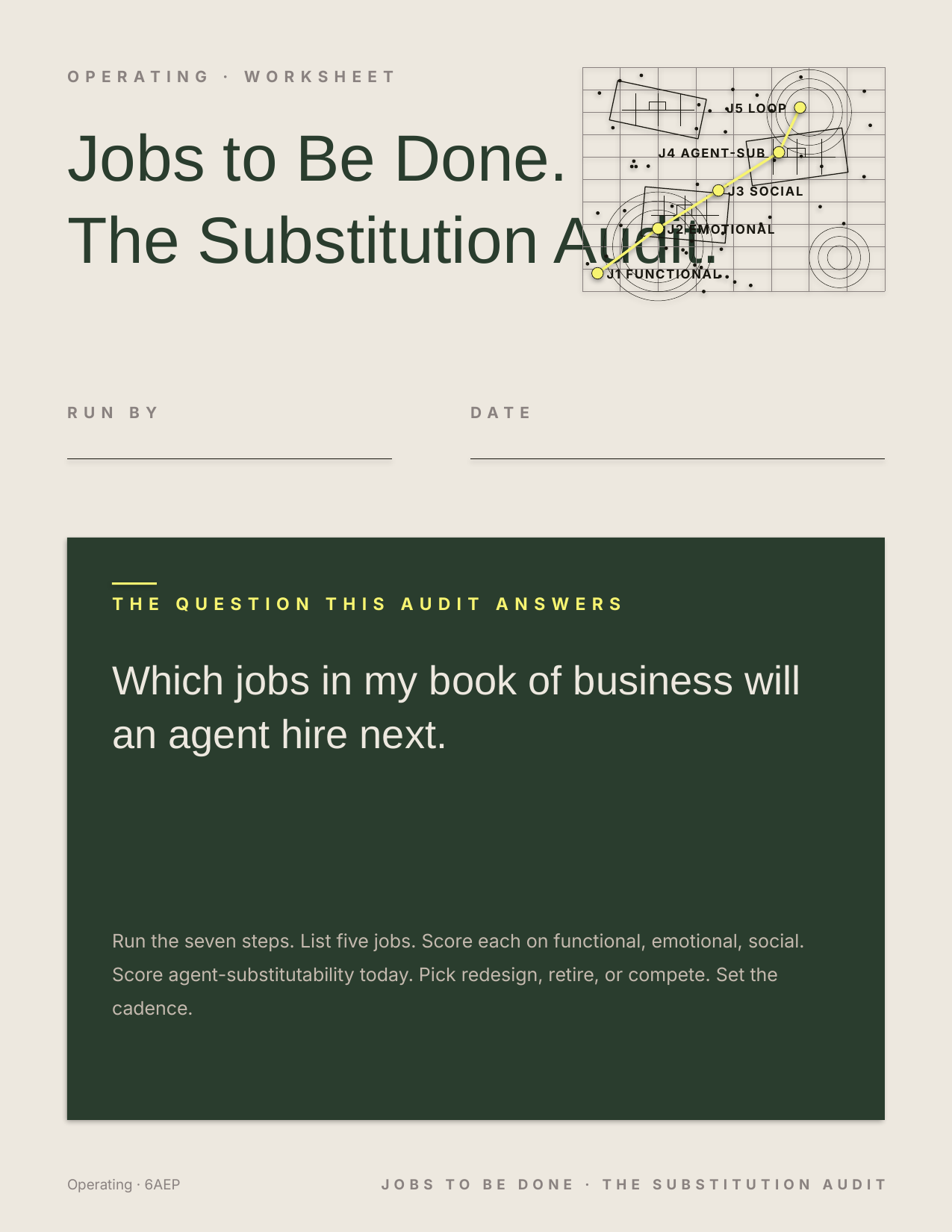

OPERATING · WORKSHEET

J5 LOOP

Jobs to Be Done.
The Substitution Audit.

J4 AGENT-SUB

J3 SOCIAL

J2 EMOTIONAL

J1 FUNCTIONAL

RUN BY
DATE

THE QUESTION THIS AUDIT ANSWERS
Which jobs in my book of business will an agent hire next.
Run the seven steps. List five jobs. Score each on functional, emotional, social. Score agent-substitutability today. Pick redesign, retire, or compete. Set the cadence.
Operating · 6AEP
JOBS TO BE DONE · THE SUBSTITUTION AUDIT